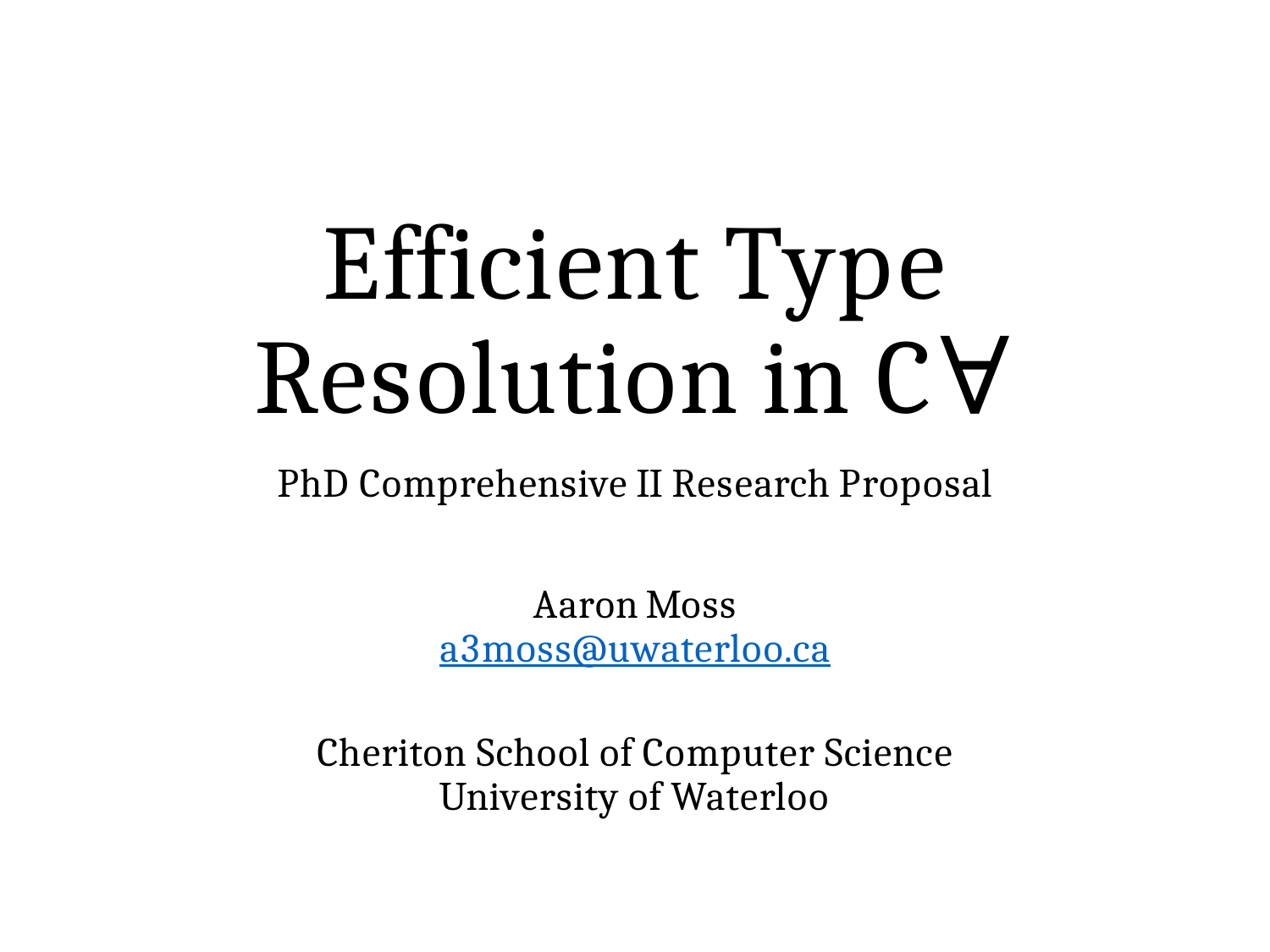

# Efficient Type Resolution in C∀
PhD Comprehensive II Research Proposal

Aaron Moss
a3moss@uwaterloo.ca
Cheriton School of Computer Science
University of Waterloo